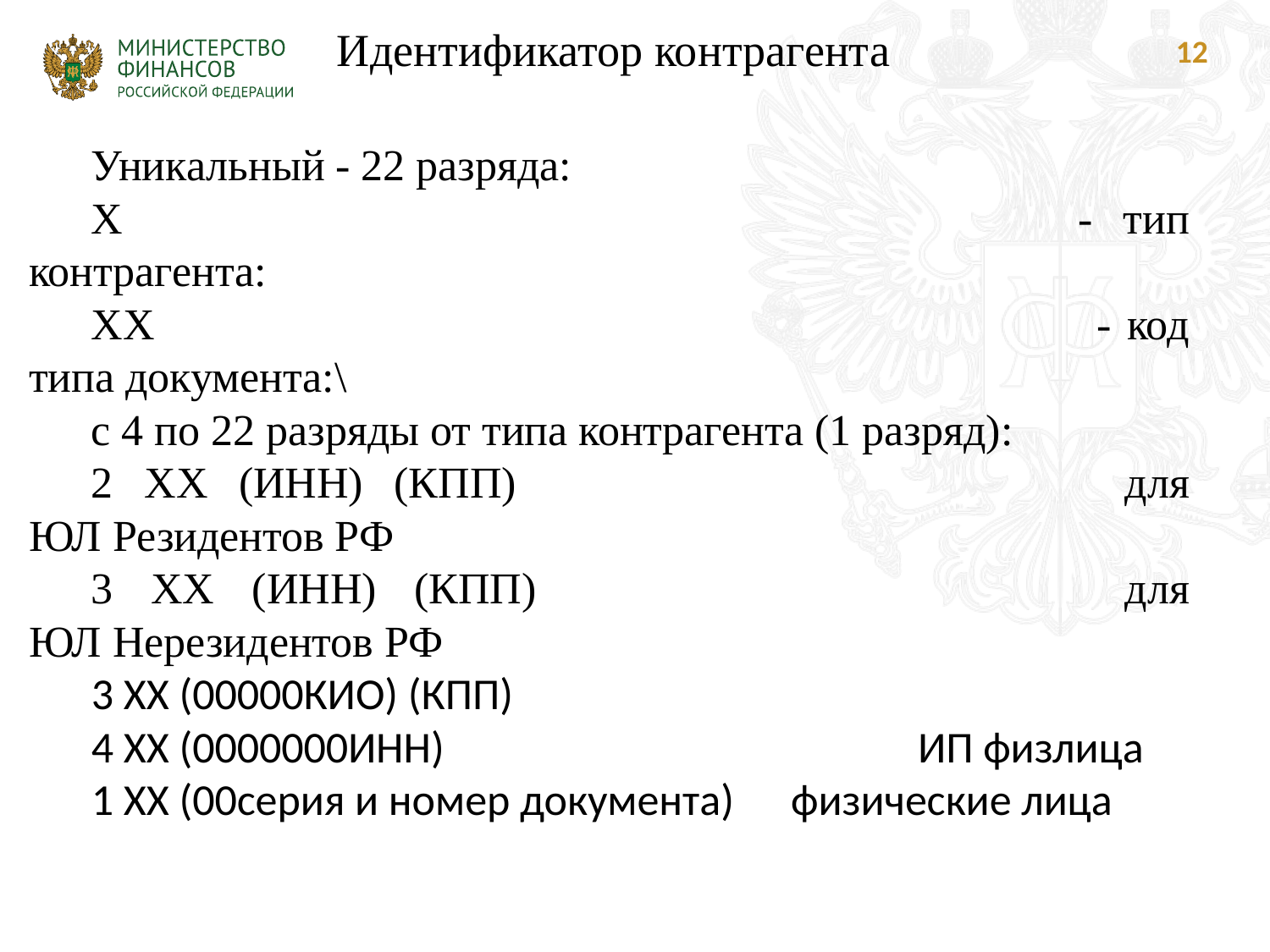

наименование учреждения (субъекта учета), с отражением в кодовой зоне его уникального кода, соответствующего номеру реестровой записи реестра участников бюджетного процесса, а также юридических лиц, не являющихся участниками бюджетного процесса (далее соответственно – Сводный реестр, код по Сводному реестру);
наименование наделенного правом ведения бухгалтерского учета обособленного структурного подразделения (филиала) учреждения,
(далее – обособленное подразделение), или наименование иной организации, осуществляющей в соответствии с бюджетным законодательством Российской Федерации полномочия получателя бюджетных средств (далее – иной участник бюджетного процесса), с указанием в кодовой зоне кода по Сводному реестру;
наименование структурного подразделения субъекта учета или учреждения, осуществляющего переданные полномочия по ведению бухгалтерского учета, в котором сформирован документ;
Идентификатор контрагента

Уникальный - 22 разряда:
Х                                      			-  тип контрагента:
ХХ          							- код типа документа:\
с 4 по 22 разряды от типа контрагента (1 разряд):
2 ХХ (ИНН) (КПП) 					для ЮЛ Резидентов РФ
3 ХХ (ИНН) (КПП)					для ЮЛ Нерезидентов РФ
3 ХХ (00000КИО) (КПП)
4 ХХ (0000000ИНН)				ИП физлица
1 ХХ (00серия и номер документа) 	физические лица

 12